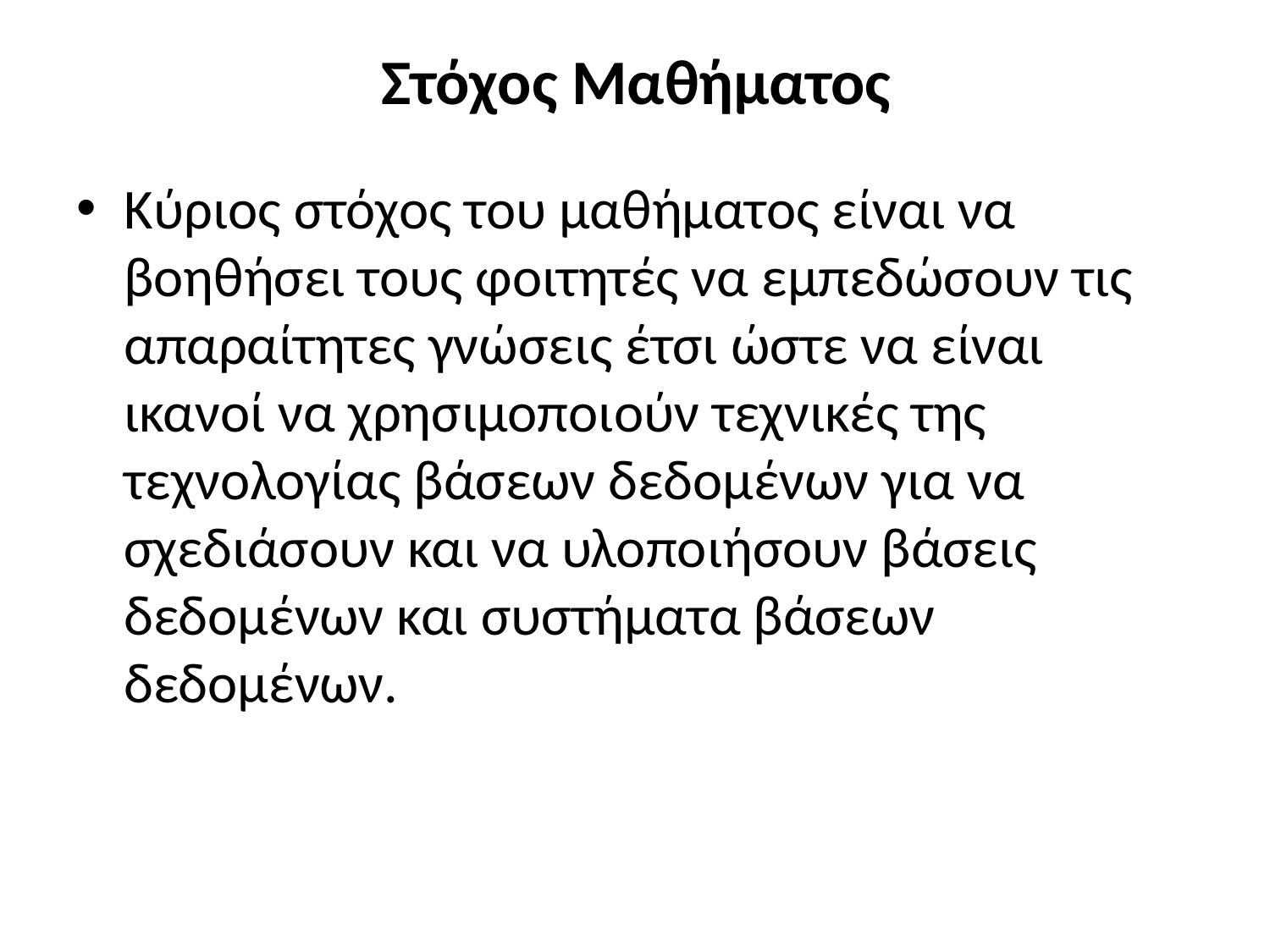

# Στόχος Μαθήματος
Κύριος στόχος του μαθήματος είναι να βοηθήσει τους φοιτητές να εμπεδώσουν τις απαραίτητες γνώσεις έτσι ώστε να είναι ικανοί να χρησιμοποιούν τεχνικές της τεχνολογίας βάσεων δεδομένων για να σχεδιάσουν και να υλοποιήσουν βάσεις δεδομένων και συστήματα βάσεων δεδομένων.